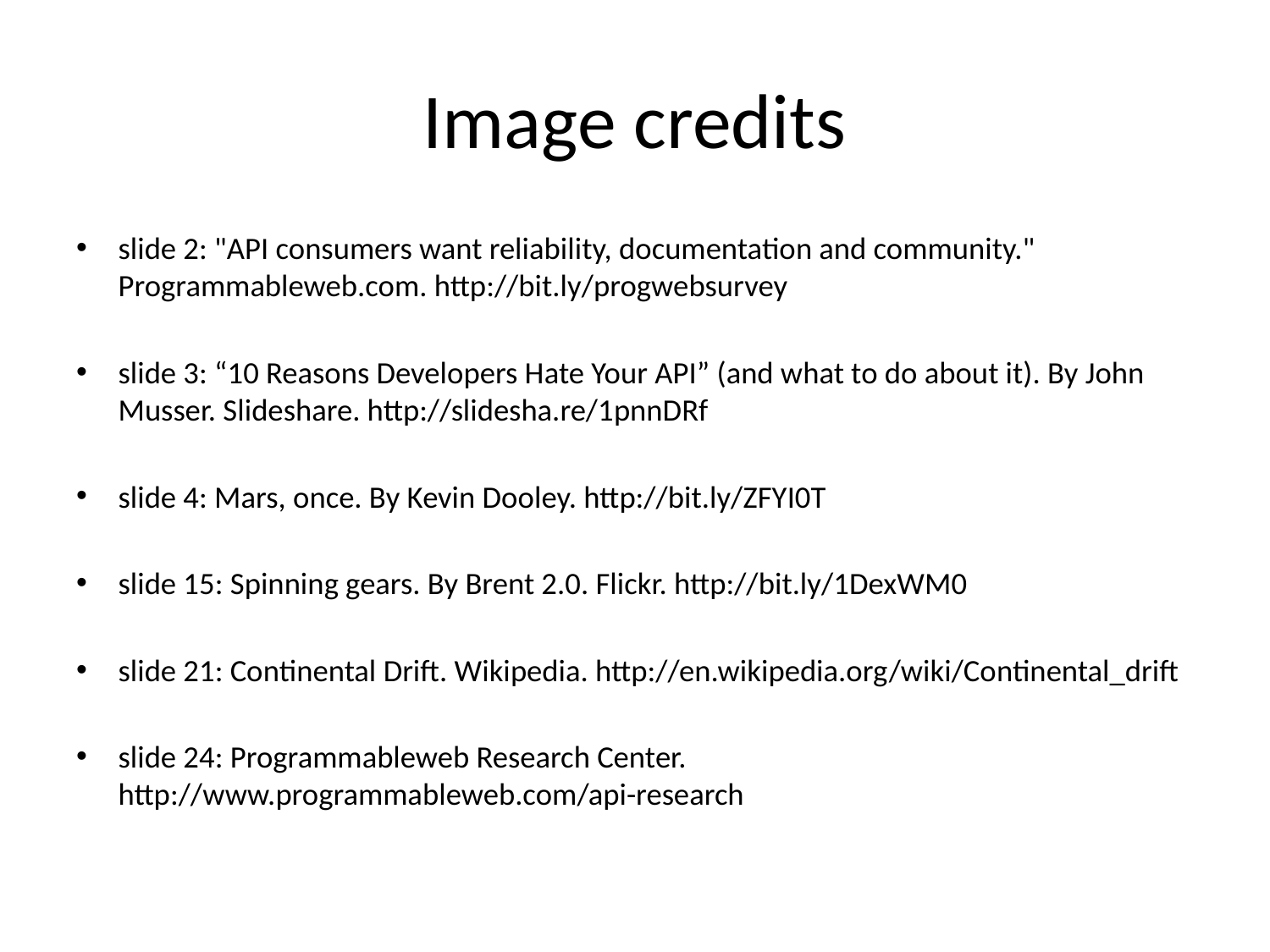

# Image credits
slide 2: "API consumers want reliability, documentation and community." Programmableweb.com. http://bit.ly/progwebsurvey

slide 3: “10 Reasons Developers Hate Your API” (and what to do about it). By John Musser. Slideshare. http://slidesha.re/1pnnDRf

slide 4: Mars, once. By Kevin Dooley. http://bit.ly/ZFYI0T

slide 15: Spinning gears. By Brent 2.0. Flickr. http://bit.ly/1DexWM0

slide 21: Continental Drift. Wikipedia. http://en.wikipedia.org/wiki/Continental_drift

slide 24: Programmableweb Research Center. http://www.programmableweb.com/api-research